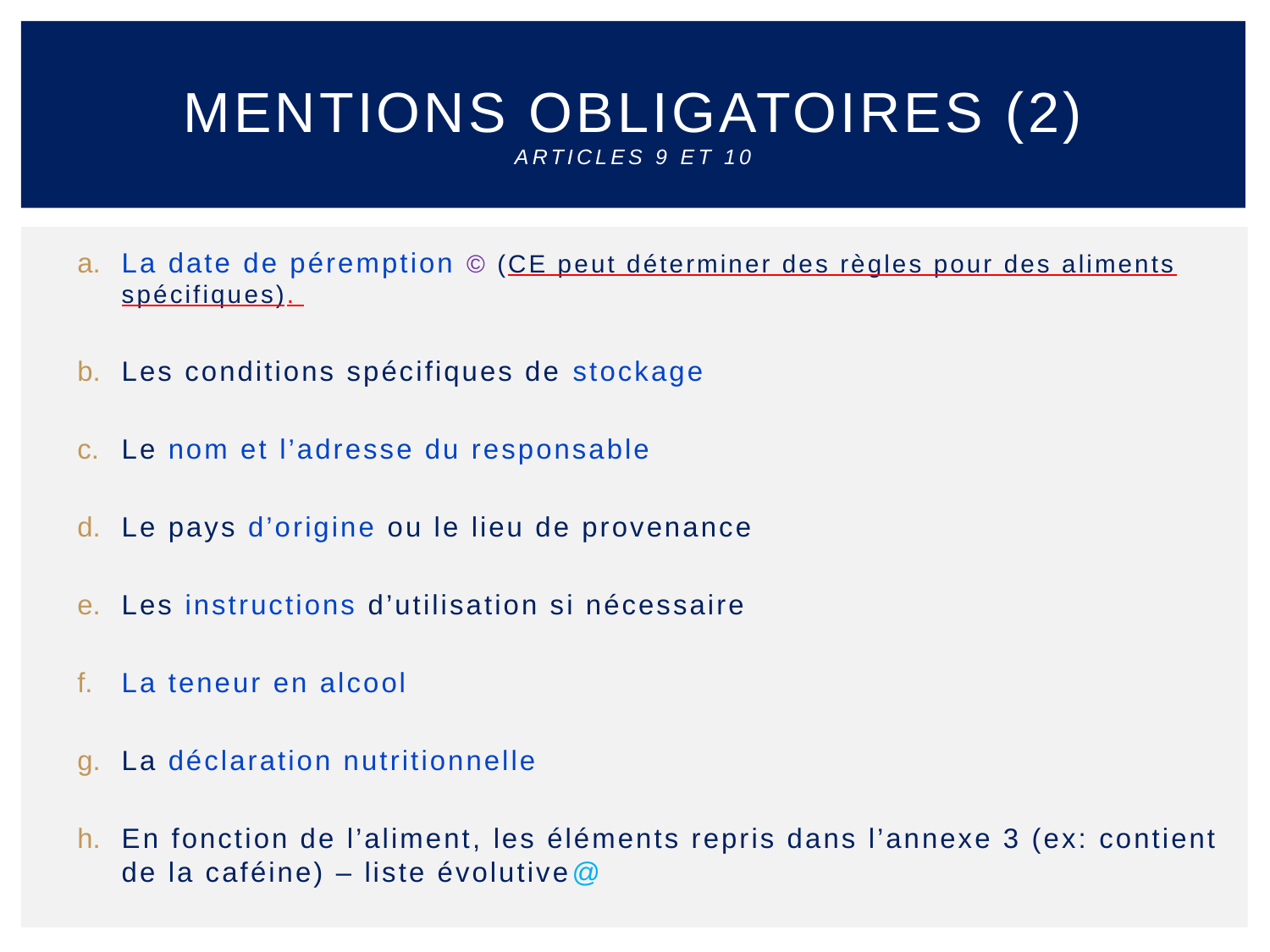

# Mentions obligatoires (2) articles 9 et 10
La date de péremption © (CE peut déterminer des règles pour des aliments spécifiques).

Les conditions spécifiques de stockage

Le nom et l’adresse du responsable

Le pays d’origine ou le lieu de provenance

Les instructions d’utilisation si nécessaire

La teneur en alcool

La déclaration nutritionnelle

En fonction de l’aliment, les éléments repris dans l’annexe 3 (ex: contient de la caféine) – liste évolutive@